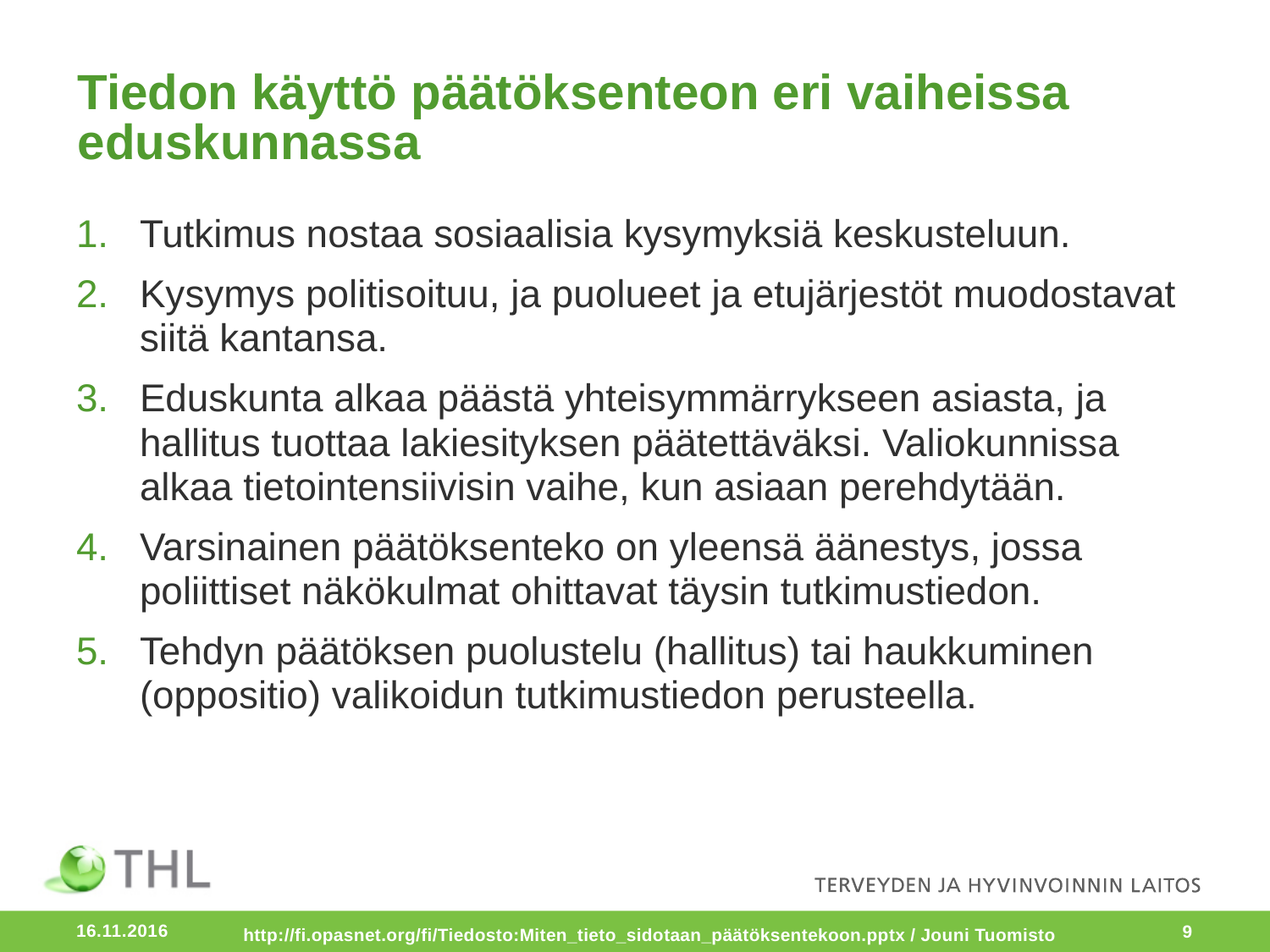

# Tiedon käyttö päätöksenteon eri vaiheissa eduskunnassa
Tutkimus nostaa sosiaalisia kysymyksiä keskusteluun.
Kysymys politisoituu, ja puolueet ja etujärjestöt muodostavat siitä kantansa.
Eduskunta alkaa päästä yhteisymmärrykseen asiasta, ja hallitus tuottaa lakiesityksen päätettäväksi. Valiokunnissa alkaa tietointensiivisin vaihe, kun asiaan perehdytään.
Varsinainen päätöksenteko on yleensä äänestys, jossa poliittiset näkökulmat ohittavat täysin tutkimustiedon.
Tehdyn päätöksen puolustelu (hallitus) tai haukkuminen (oppositio) valikoidun tutkimustiedon perusteella.
16.11.2016
http://fi.opasnet.org/fi/Tiedosto:Miten_tieto_sidotaan_päätöksentekoon.pptx / Jouni Tuomisto
9